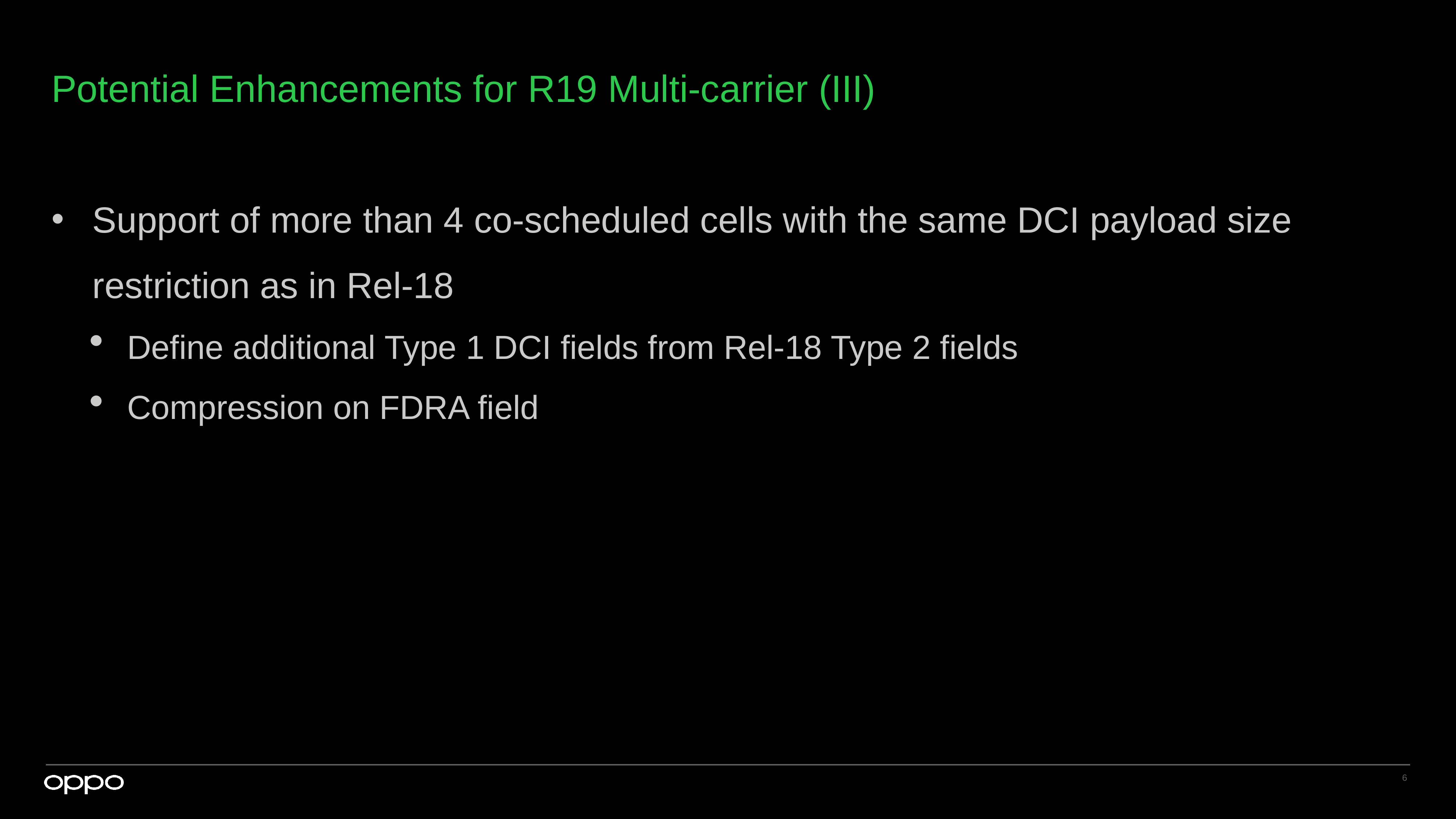

# Potential Enhancements for R19 Multi-carrier (III)
Support of more than 4 co-scheduled cells with the same DCI payload size restriction as in Rel-18
Define additional Type 1 DCI fields from Rel-18 Type 2 fields
Compression on FDRA field